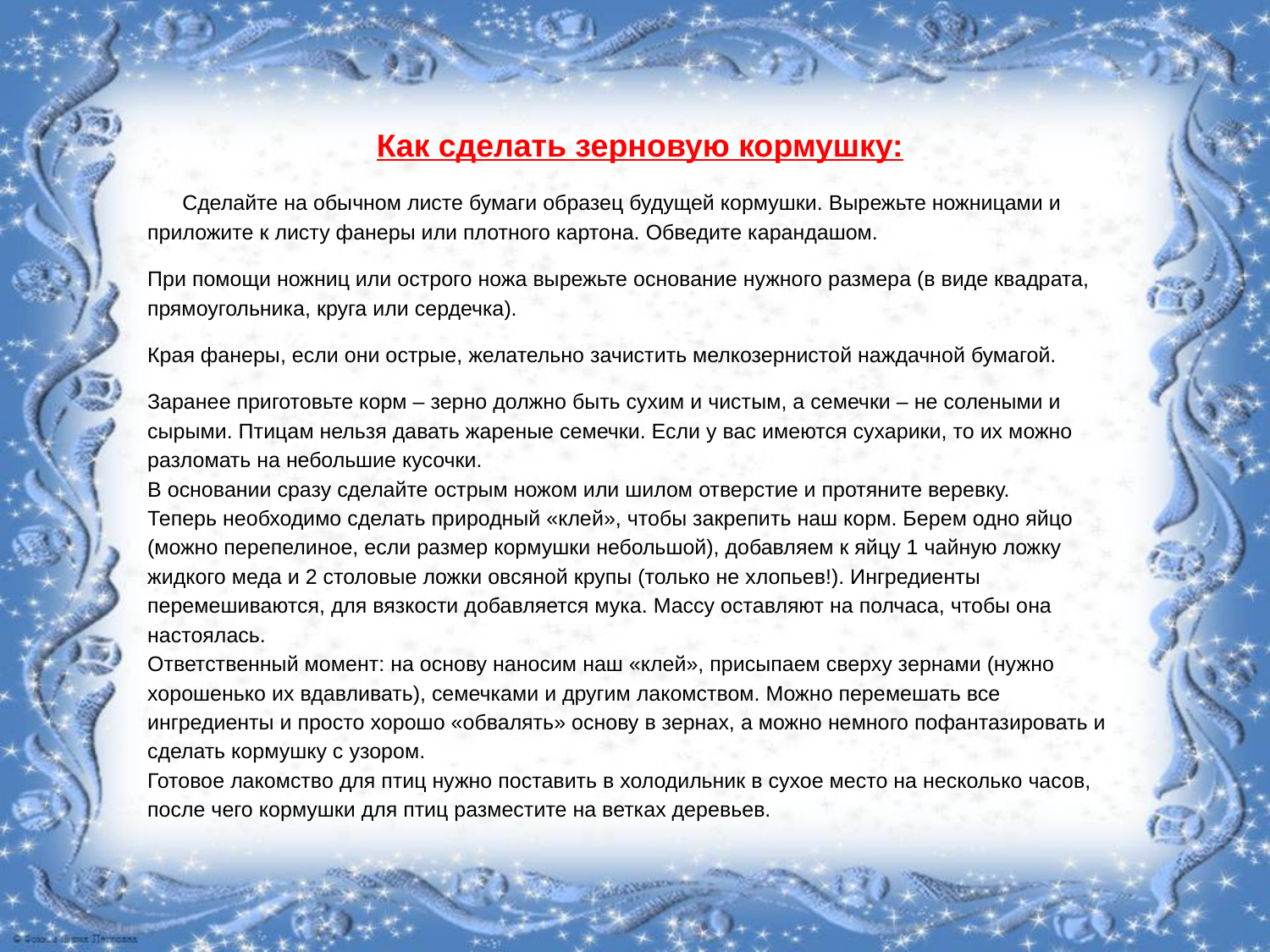

Как сделать зерновую кормушку:
     Сделайте на обычном листе бумаги образец будущей кормушки. Вырежьте ножницами и приложите к листу фанеры или плотного картона. Обведите карандашом.
При помощи ножниц или острого ножа вырежьте основание нужного размера (в виде квадрата, прямоугольника, круга или сердечка).
Края фанеры, если они острые, желательно зачистить мелкозернистой наждачной бумагой.
Заранее приготовьте корм – зерно должно быть сухим и чистым, а семечки – не солеными и сырыми. Птицам нельзя давать жареные семечки. Если у вас имеются сухарики, то их можно разломать на небольшие кусочки.
В основании сразу сделайте острым ножом или шилом отверстие и протяните веревку.
Теперь необходимо сделать природный «клей», чтобы закрепить наш корм. Берем одно яйцо (можно перепелиное, если размер кормушки небольшой), добавляем к яйцу 1 чайную ложку жидкого меда и 2 столовые ложки овсяной крупы (только не хлопьев!). Ингредиенты перемешиваются, для вязкости добавляется мука. Массу оставляют на полчаса, чтобы она настоялась.
Ответственный момент: на основу наносим наш «клей», присыпаем сверху зернами (нужно хорошенько их вдавливать), семечками и другим лакомством. Можно перемешать все ингредиенты и просто хорошо «обвалять» основу в зернах, а можно немного пофантазировать и сделать кормушку с узором.
Готовое лакомство для птиц нужно поставить в холодильник в сухое место на несколько часов, после чего кормушки для птиц разместите на ветках деревьев.